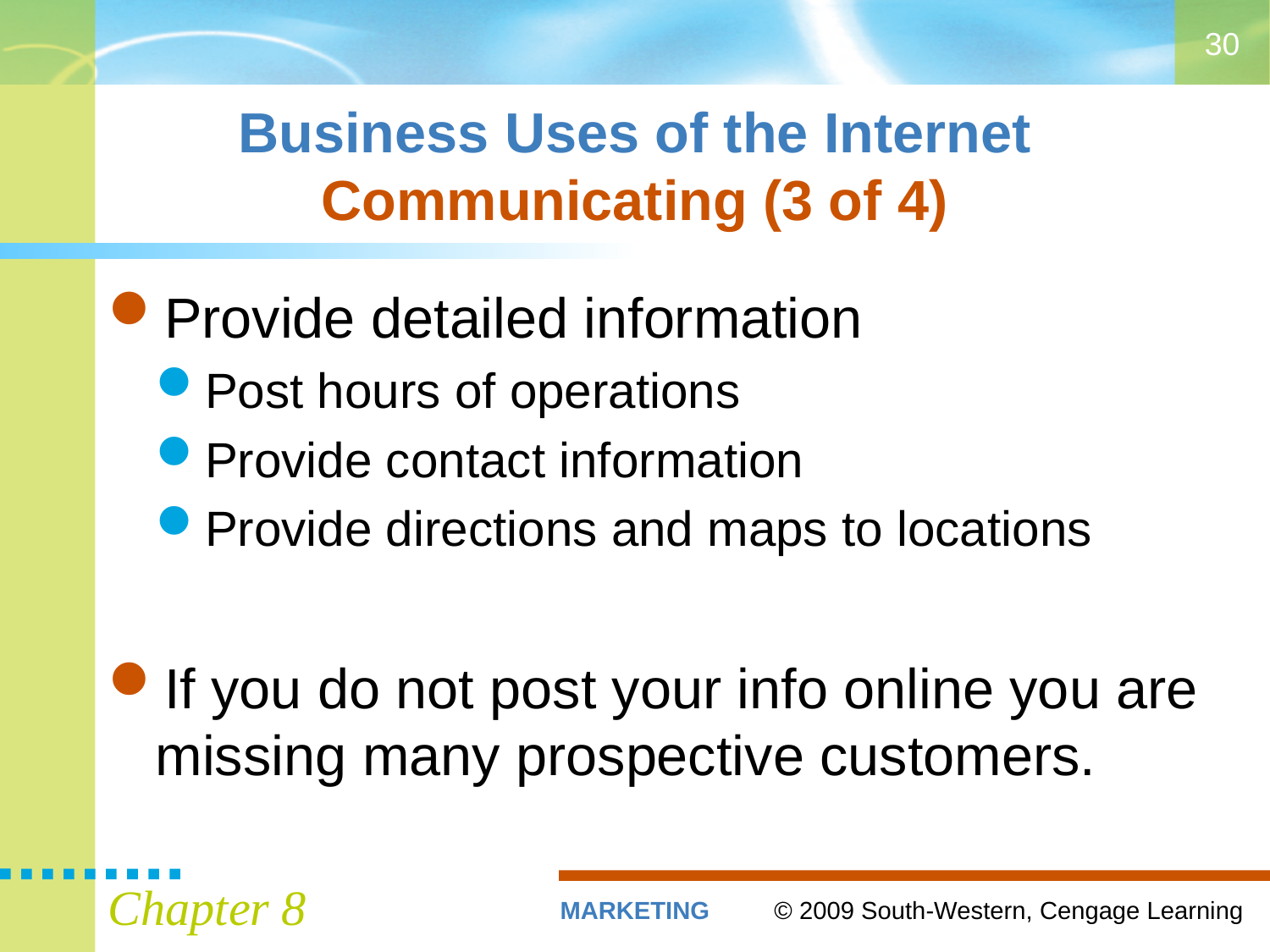

30
# Business Uses of the Internet Communicating (3 of 4)
Provide detailed information
Post hours of operations
Provide contact information
Provide directions and maps to locations

If you do not post your info online you are missing many prospective customers.
Chapter 8